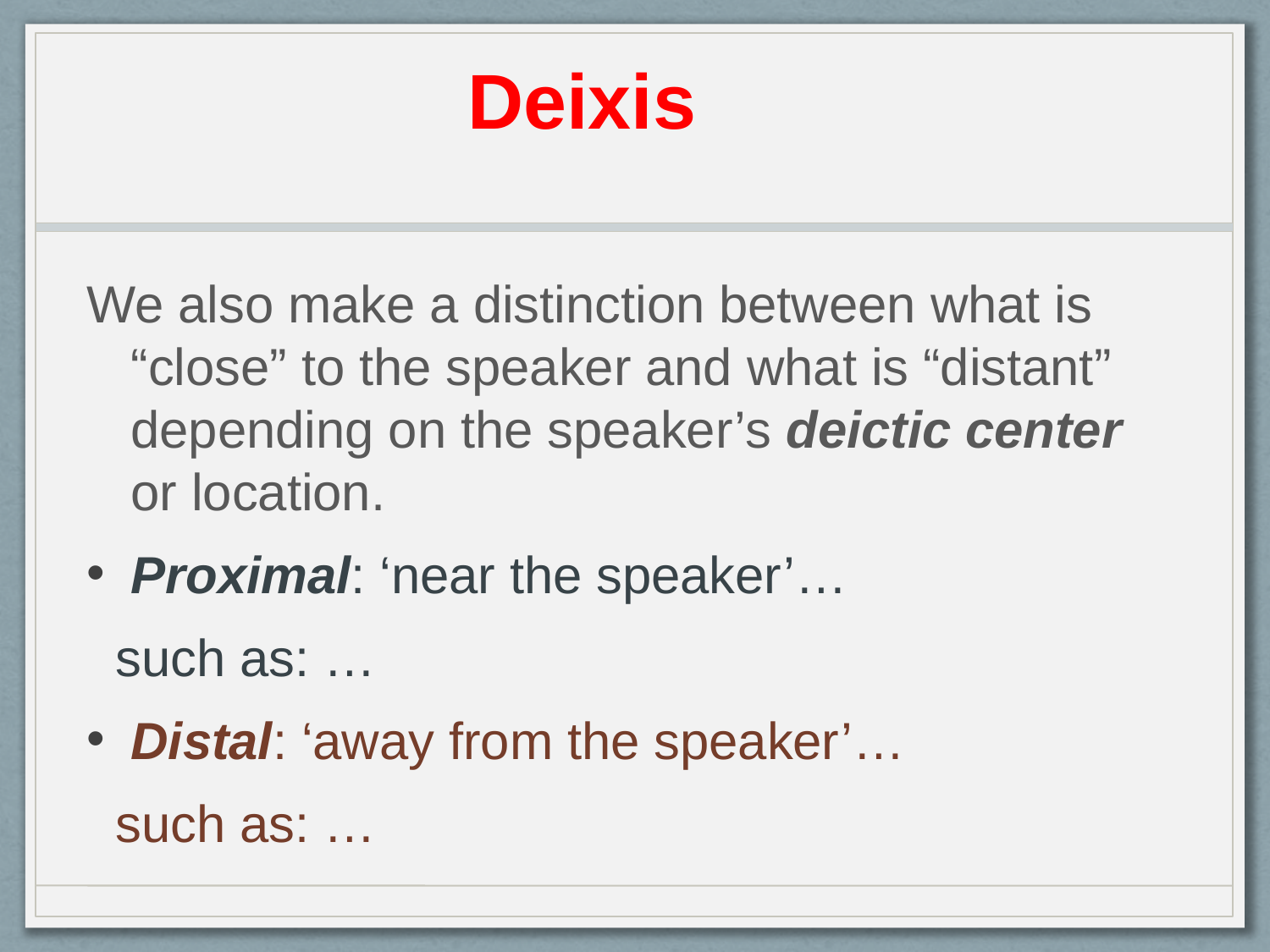

# Deixis
We also make a distinction between what is “close” to the speaker and what is “distant” depending on the speaker’s deictic center or location.
Proximal: ‘near the speaker’…
  such as: …
Distal: ‘away from the speaker’…
  such as: …